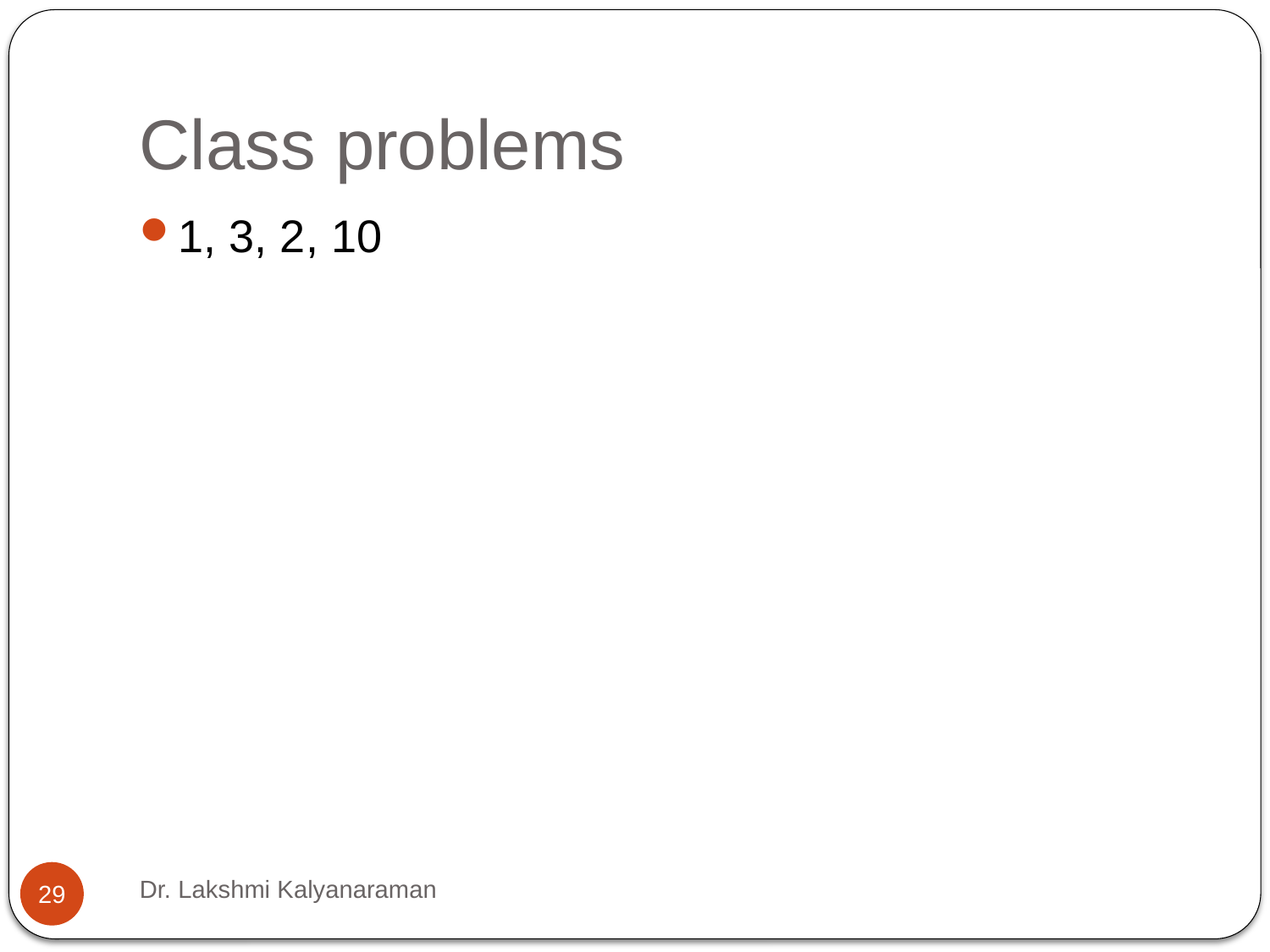

# Class problems
1, 3, 2, 10
Dr. Lakshmi Kalyanaraman
29